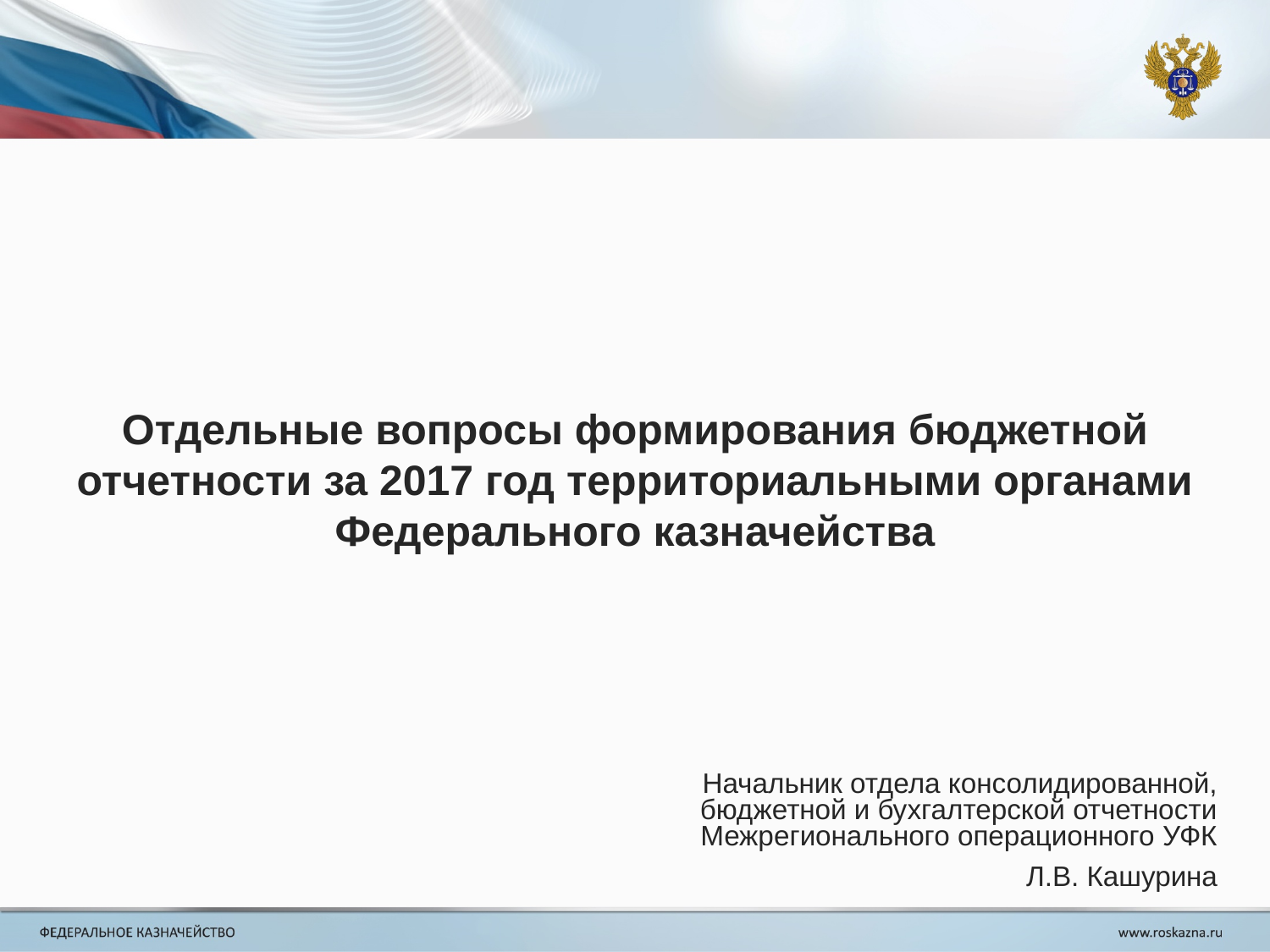

Отдельные вопросы формирования бюджетной отчетности за 2017 год территориальными органами Федерального казначейства
Начальник отдела консолидированной, бюджетной и бухгалтерской отчетности Межрегионального операционного УФК
Л.В. Кашурина